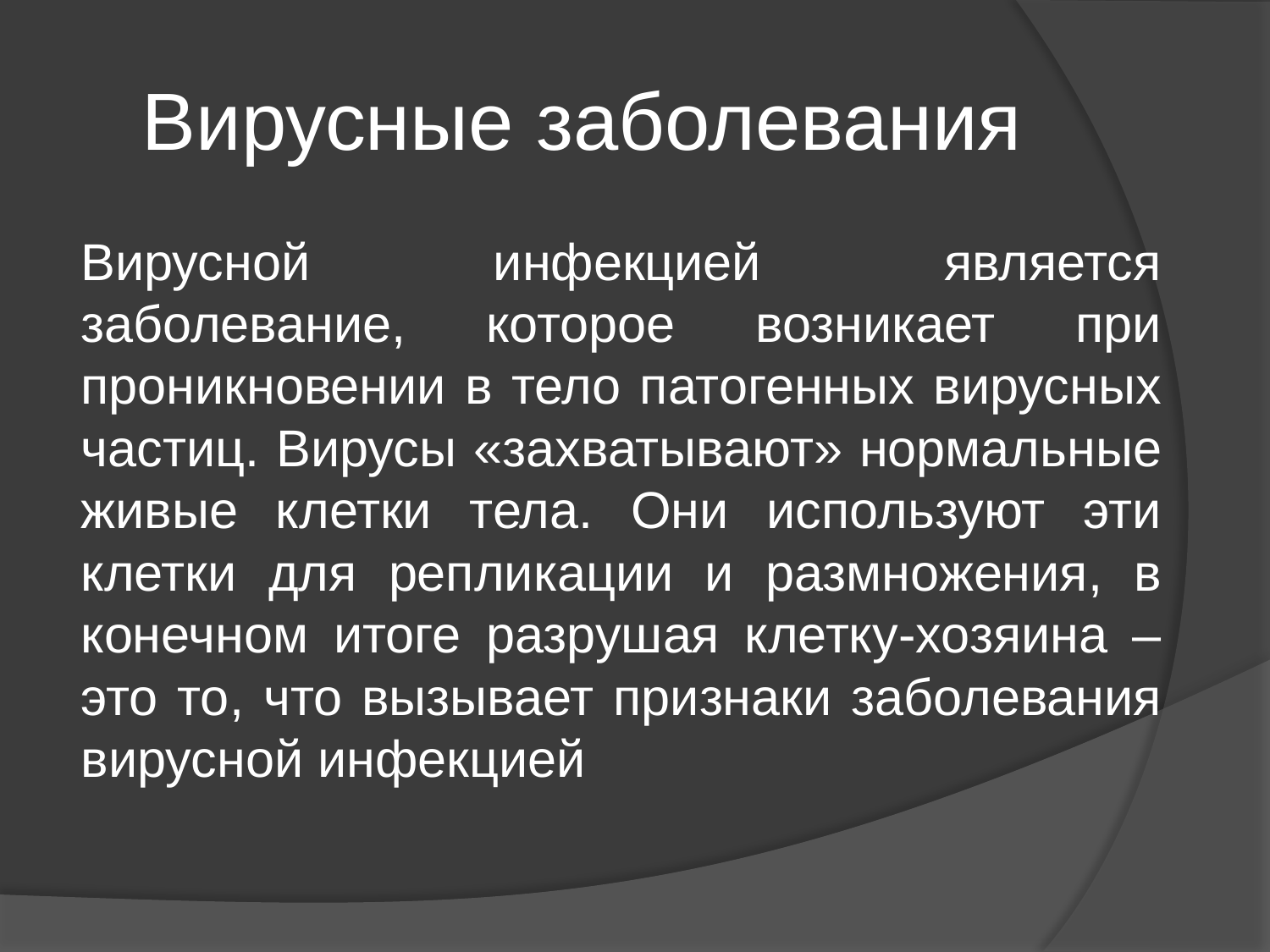

# Вирусные заболевания
Вирусной инфекцией является заболевание, которое возникает при проникновении в тело патогенных вирусных частиц. Вирусы «захватывают» нормальные живые клетки тела. Они используют эти клетки для репликации и размножения, в конечном итоге разрушая клетку-хозяина – это то, что вызывает признаки заболевания вирусной инфекцией